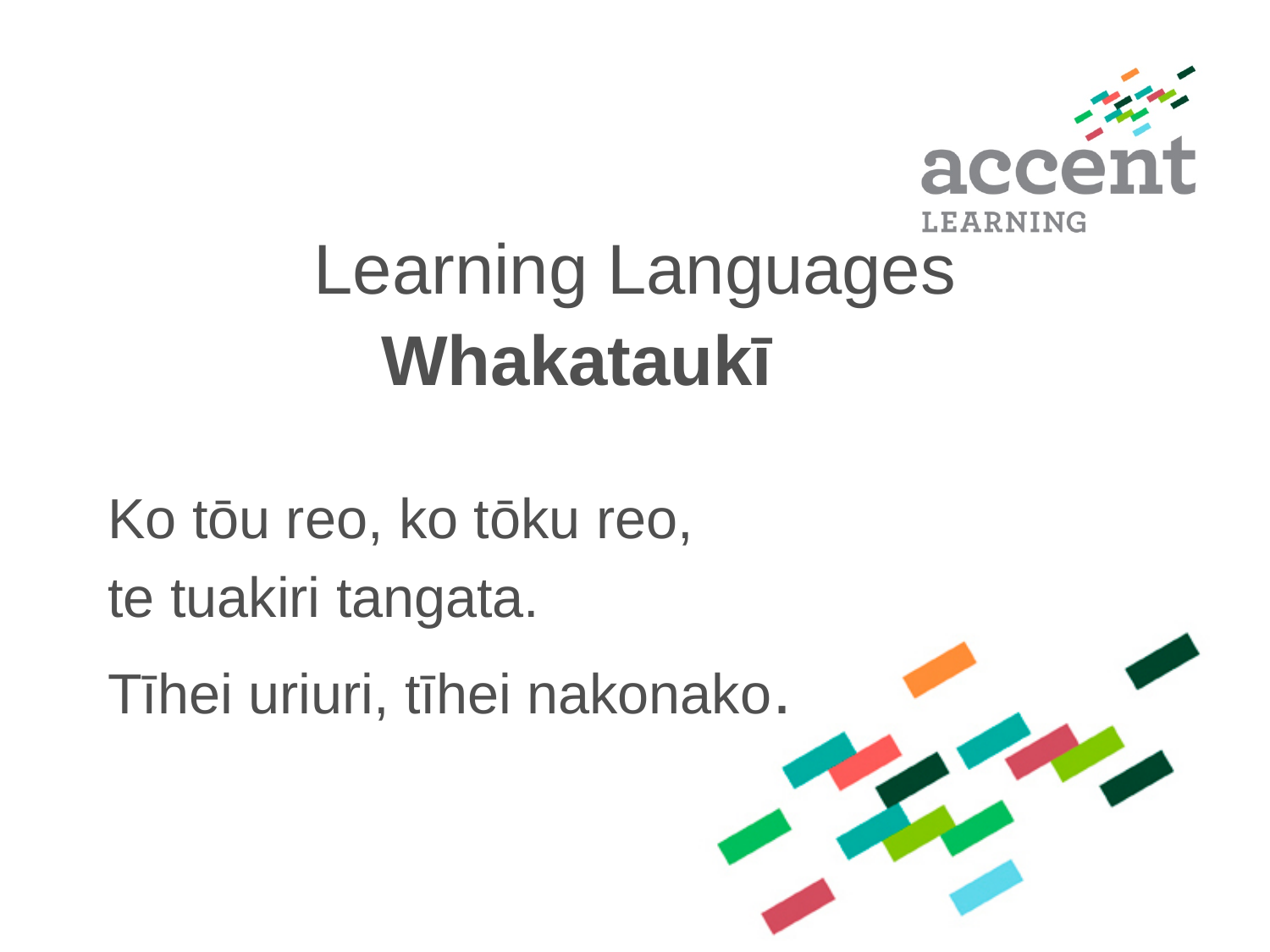

# Learning Languages Whakataukī
Ko tōu reo, ko tōku reo,
te tuakiri tangata.
Tīhei uriuri, tīhei nakonako.